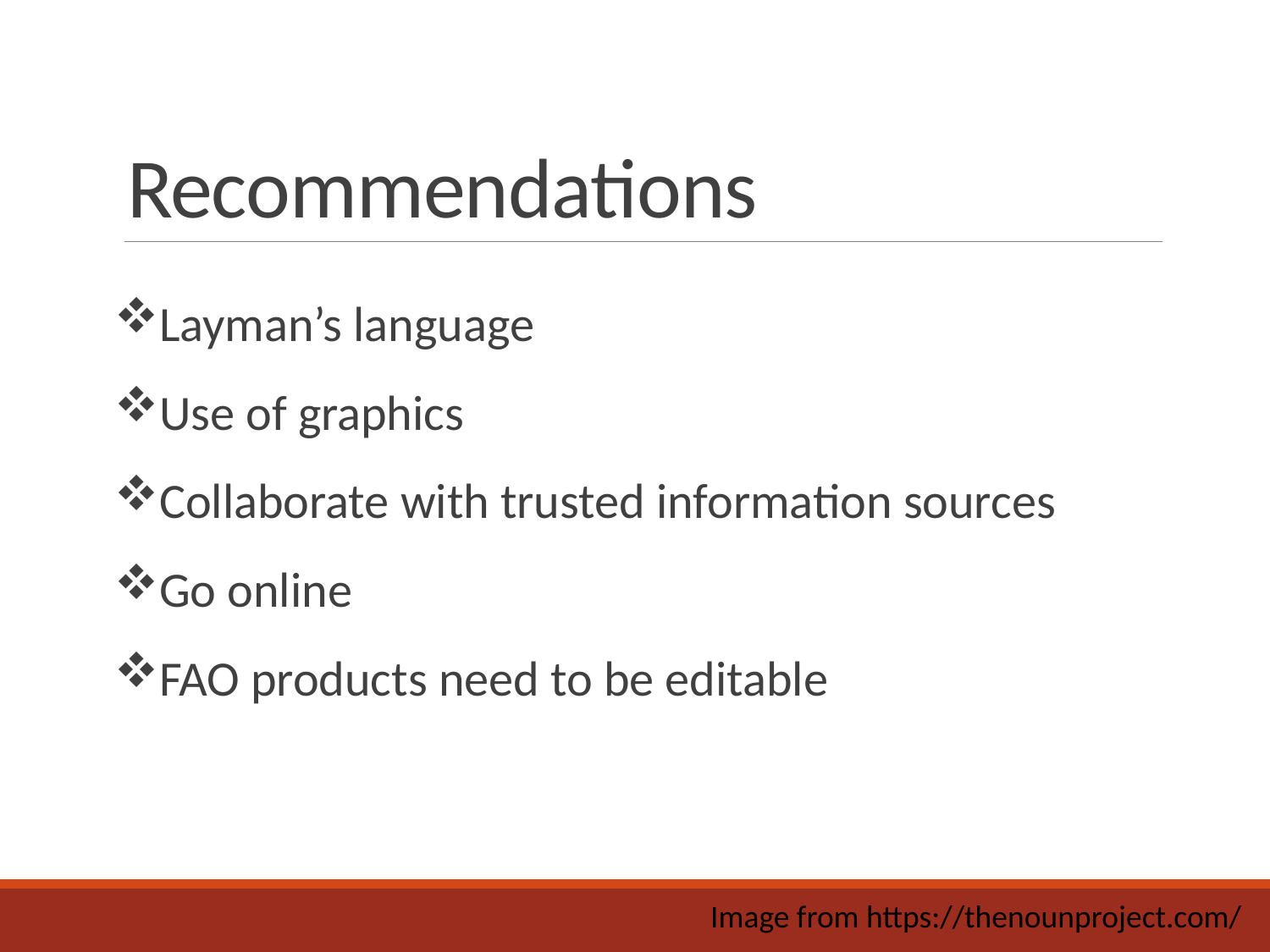

# Recommendations
Layman’s language
Use of graphics
Collaborate with trusted information sources
Go online
FAO products need to be editable

Image from https://thenounproject.com/​